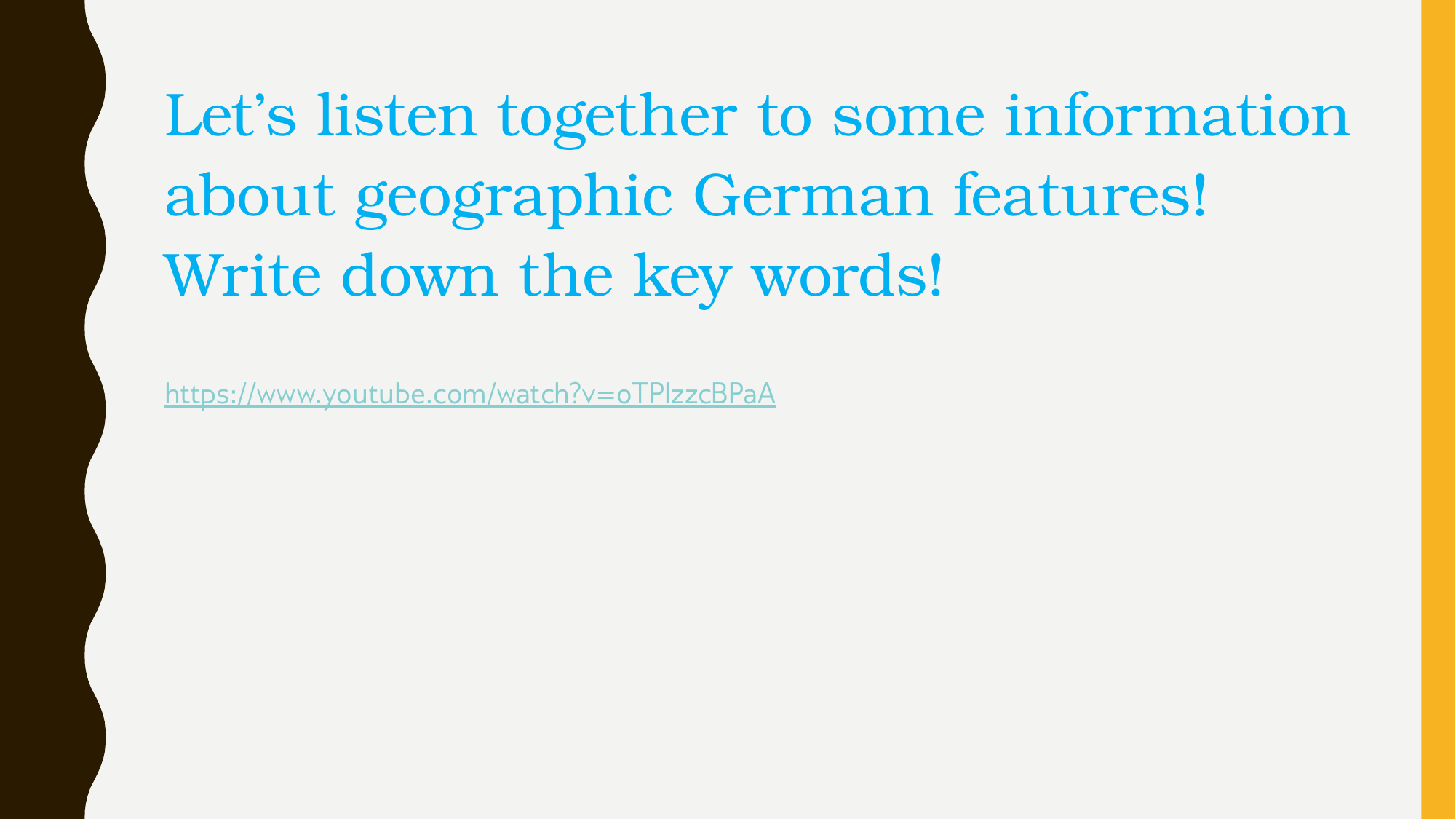

Let’s listen together to some information about geographic German features! Write down the key words!

https://www.youtube.com/watch?v=oTPIzzcBPaA